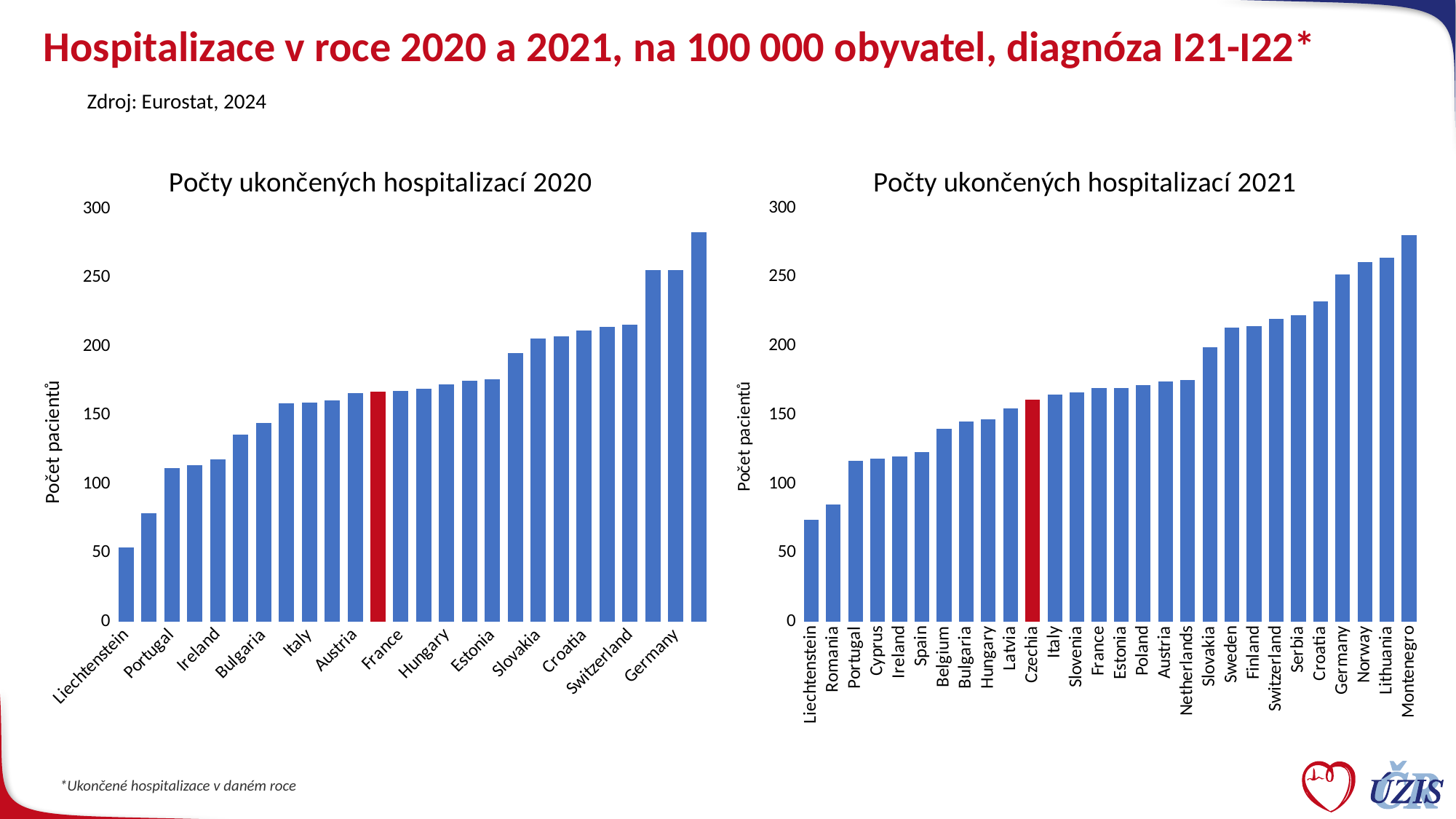

# Hospitalizace v roce 2020 a 2021, na 100 000 obyvatel, diagnóza I21-I22*
Zdroj: Eurostat, 2024

### Chart: Počty ukončených hospitalizací 2020

| Category | Hospital discharges I21_I22 |
|---|---|
| Liechtenstein | 54.0 |
| Romania | 78.6 |
| Portugal | 111.7 |
| Spain | 113.6 |
| Ireland | 118.1 |
| Belgium | 135.8 |
| Bulgaria | 144.7 |
| Poland | 158.9 |
| Italy | 159.5 |
| Slovenia | 160.7 |
| Austria | 166.1 |
| Czechia | 167.4 |
| France | 167.6 |
| Netherlands | 169.4 |
| Hungary | 172.7 |
| Latvia | 175.0 |
| Estonia | 176.0 |
| Serbia | 195.3 |
| Slovakia | 206.0 |
| Sweden | 207.6 |
| Croatia | 211.9 |
| Finland | 214.4 |
| Switzerland | 215.9 |
| Norway | 255.6 |
| Germany | 255.9 |
| Lithuania | 283.4 |

### Chart: Počty ukončených hospitalizací 2021

| Category | Hospital discharges I21_I22 |
|---|---|
| Liechtenstein | 74.0 |
| Romania | 85.2 |
| Portugal | 116.6 |
| Cyprus | 118.2 |
| Ireland | 119.9 |
| Spain | 123.0 |
| Belgium | 140.0 |
| Bulgaria | 145.2 |
| Hungary | 146.7 |
| Latvia | 154.8 |
| Czechia | 161.4 |
| Italy | 164.6 |
| Slovenia | 166.5 |
| France | 169.6 |
| Estonia | 169.8 |
| Poland | 171.6 |
| Austria | 174.1 |
| Netherlands | 175.3 |
| Slovakia | 198.9 |
| Sweden | 213.3 |
| Finland | 214.4 |
| Switzerland | 219.8 |
| Serbia | 222.5 |
| Croatia | 232.5 |
| Germany | 251.9 |
| Norway | 260.6 |
| Lithuania | 263.8 |
| Montenegro | 280.4 |
*Ukončené hospitalizace v daném roce